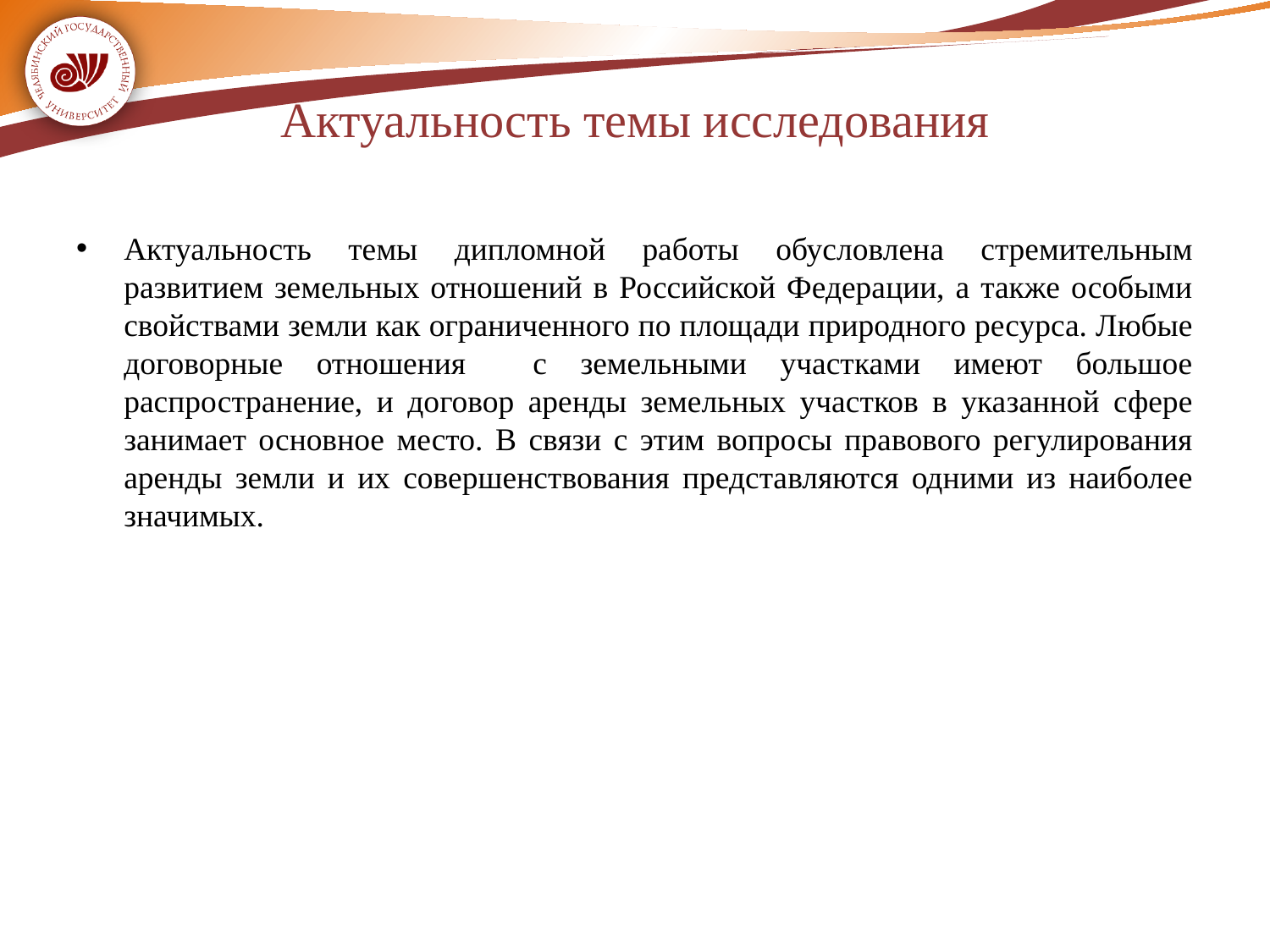

# Актуальность темы исследования
Актуальность темы дипломной работы обусловлена стремительным развитием земельных отношений в Российской Федерации, а также особыми свойствами земли как ограниченного по площади природного ресурса. Любые договорные отношения  с земельными участками имеют большое распространение, и договор аренды земельных участков в указанной сфере занимает основное место. В связи с этим вопросы правового регулирования аренды земли и их совершенствования представляются одними из наиболее значимых.